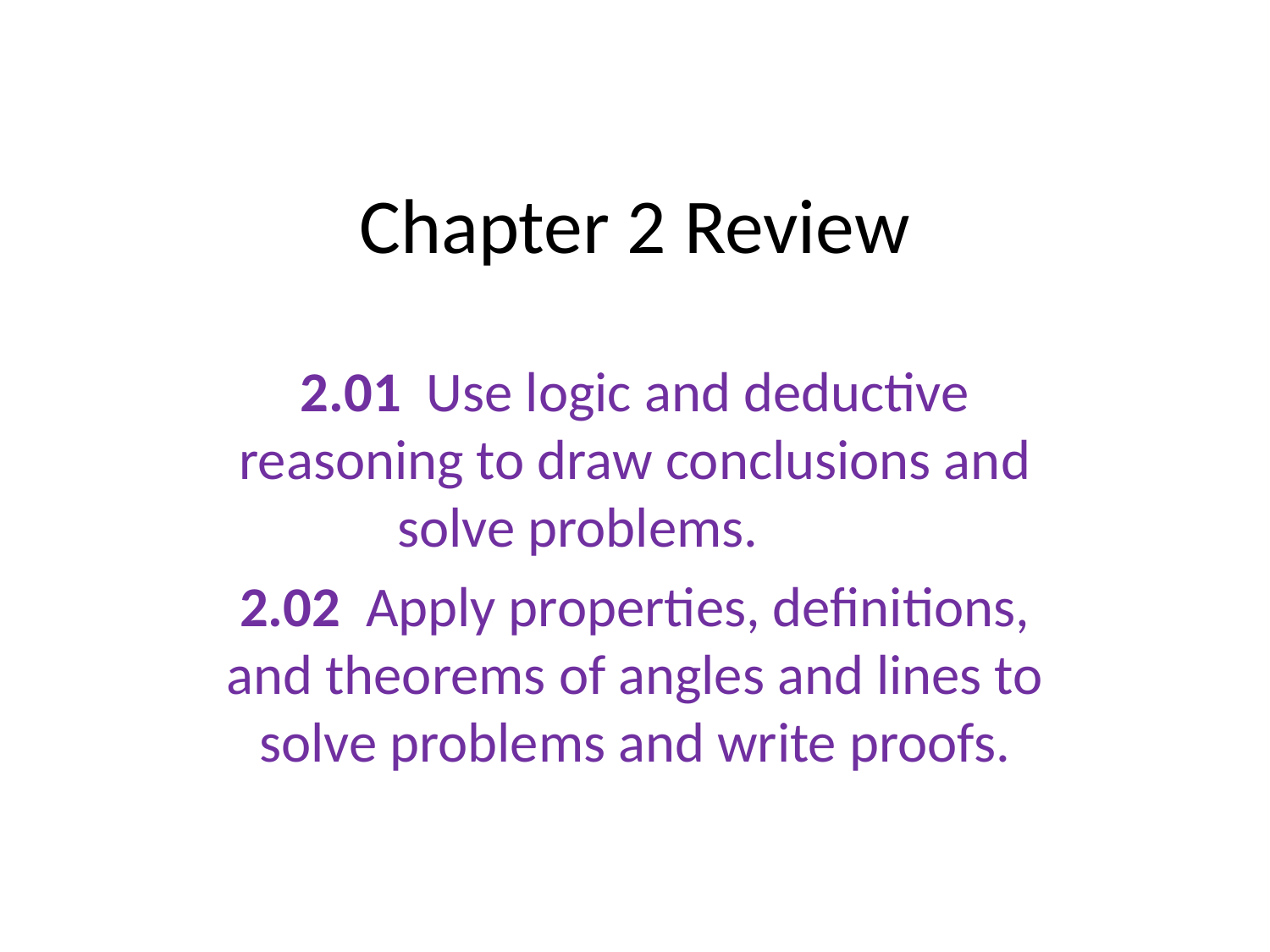

# Chapter 2 Review
2.01  Use logic and deductive reasoning to draw conclusions and solve problems.
2.02  Apply properties, definitions, and theorems of angles and lines to solve problems and write proofs.